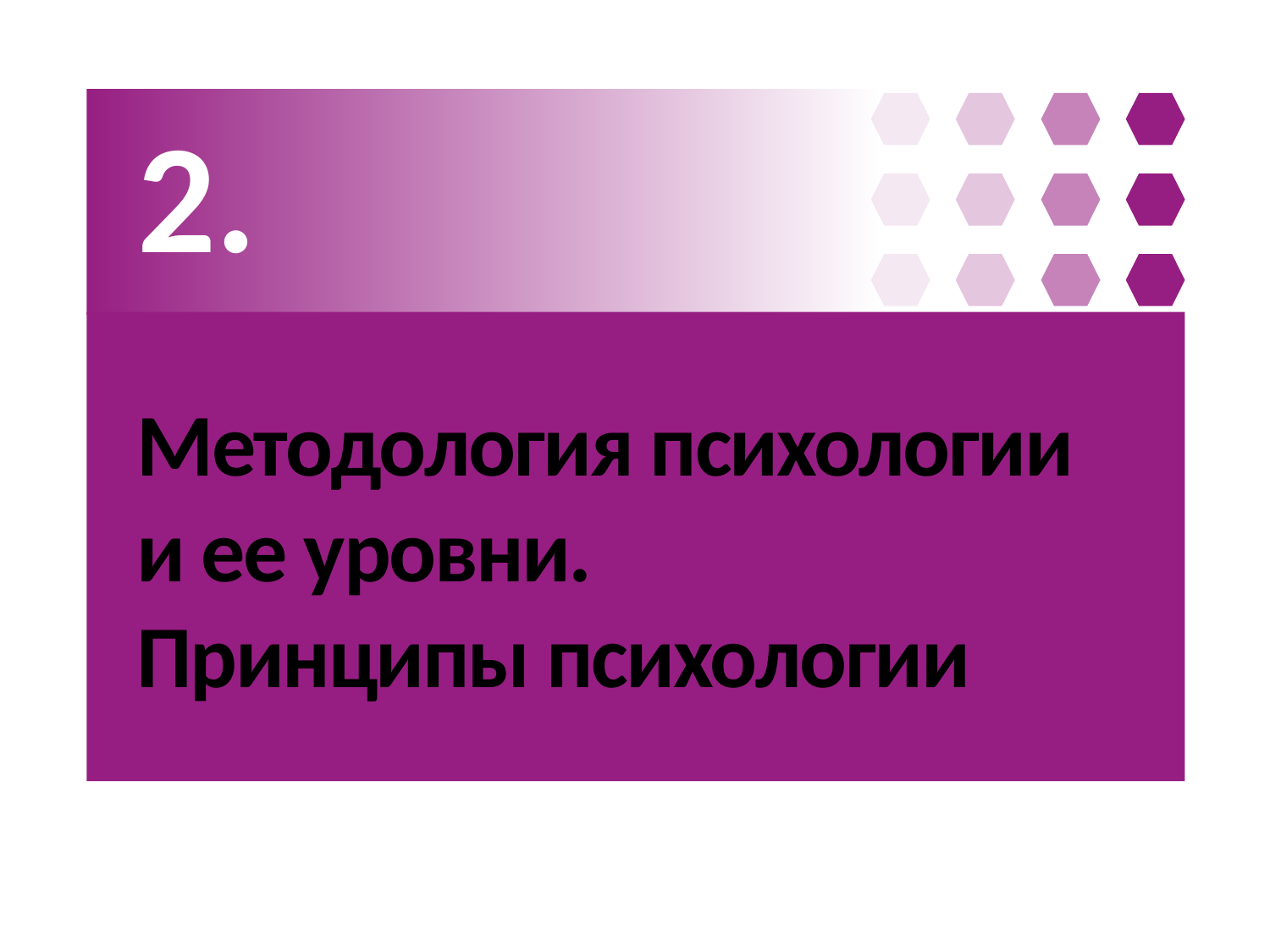

2.

# Методология психологии и ее уровни. Принципы психологии